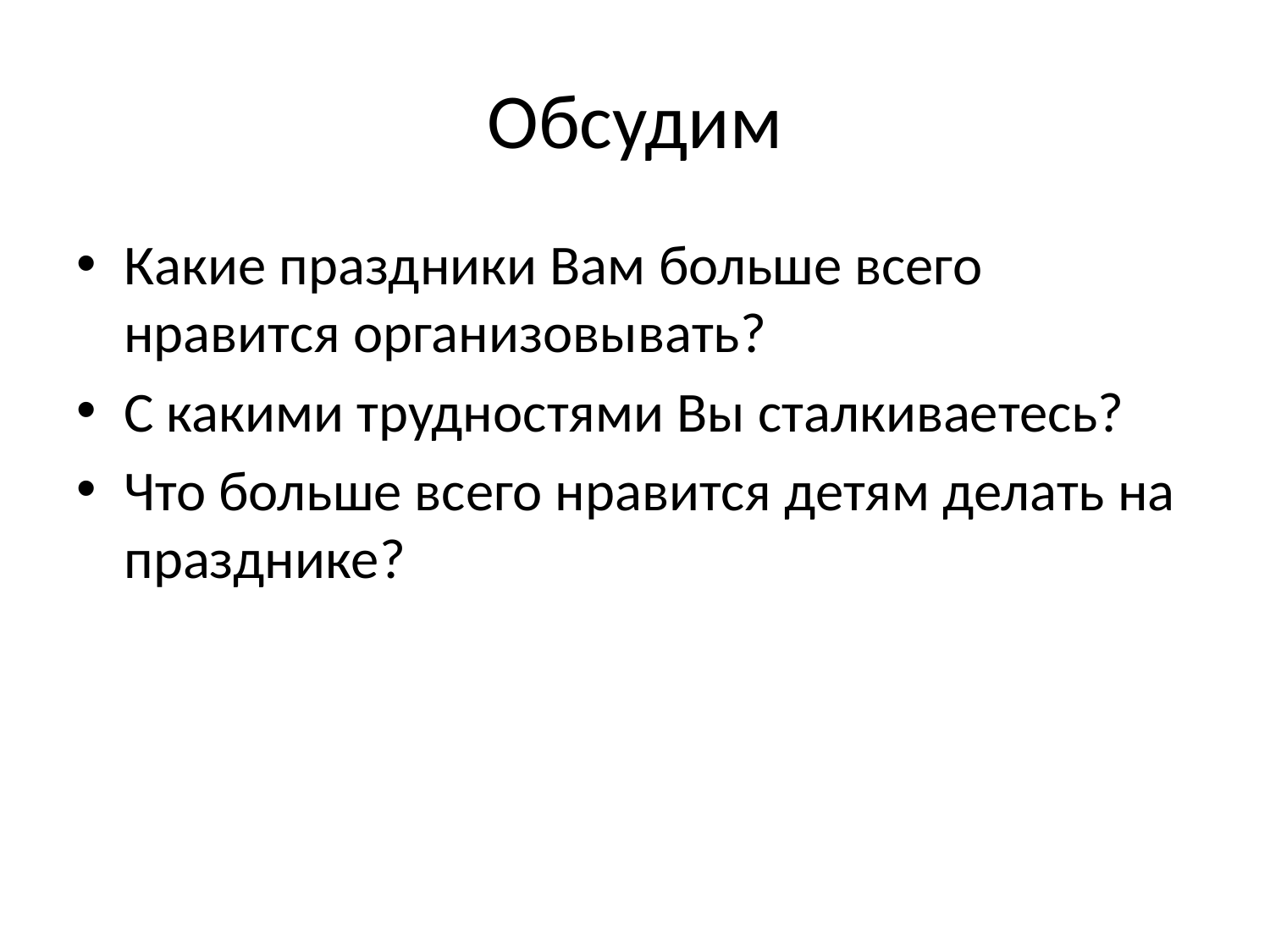

# Обсудим
Какие праздники Вам больше всего нравится организовывать?
С какими трудностями Вы сталкиваетесь?
Что больше всего нравится детям делать на празднике?